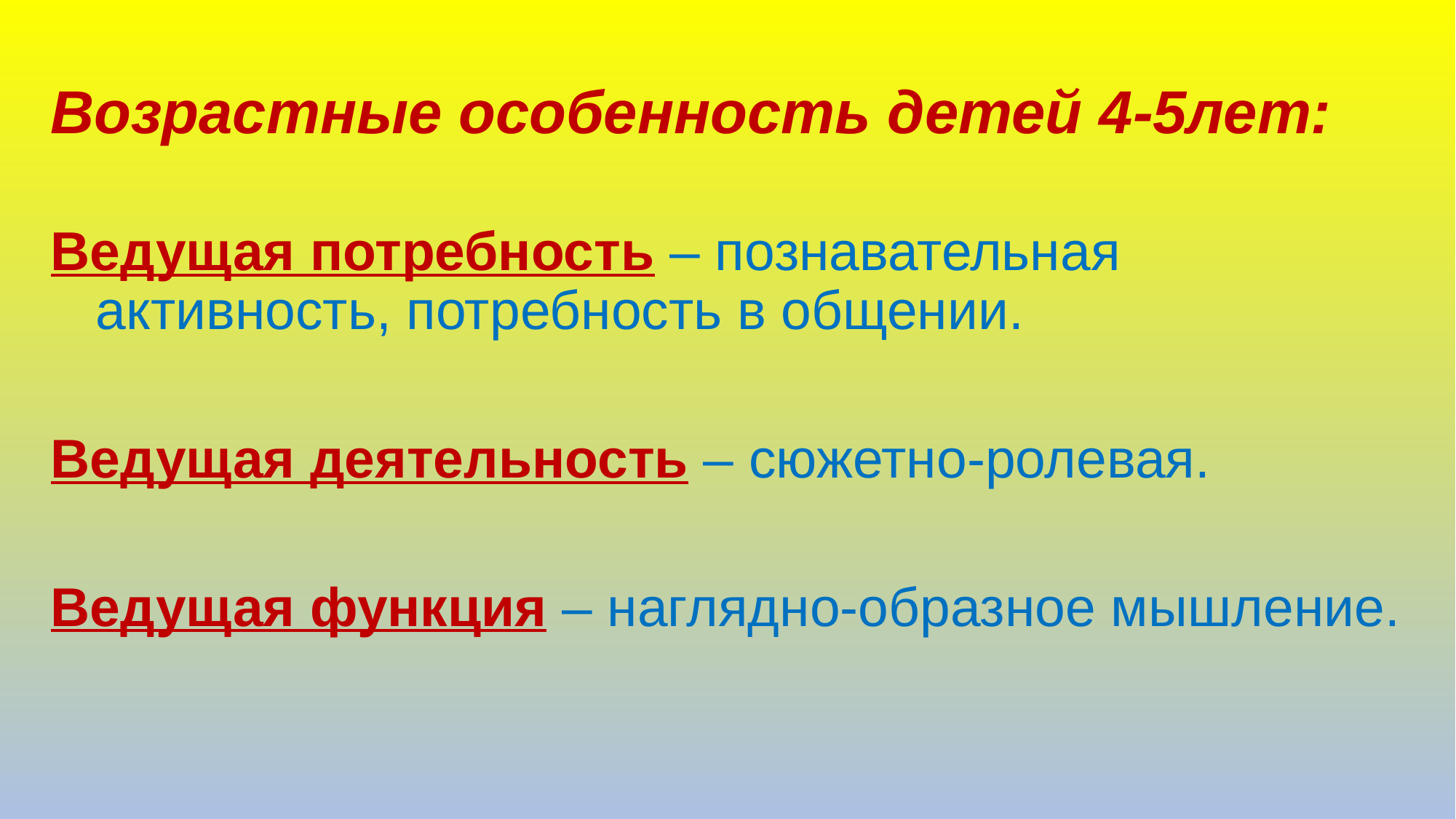

# Возрастные особенность детей 4-5лет:
Ведущая потребность – познавательная                       активность, потребность в общении.

Ведущая деятельность – сюжетно-ролевая.

Ведущая функция – наглядно-образное мышление.